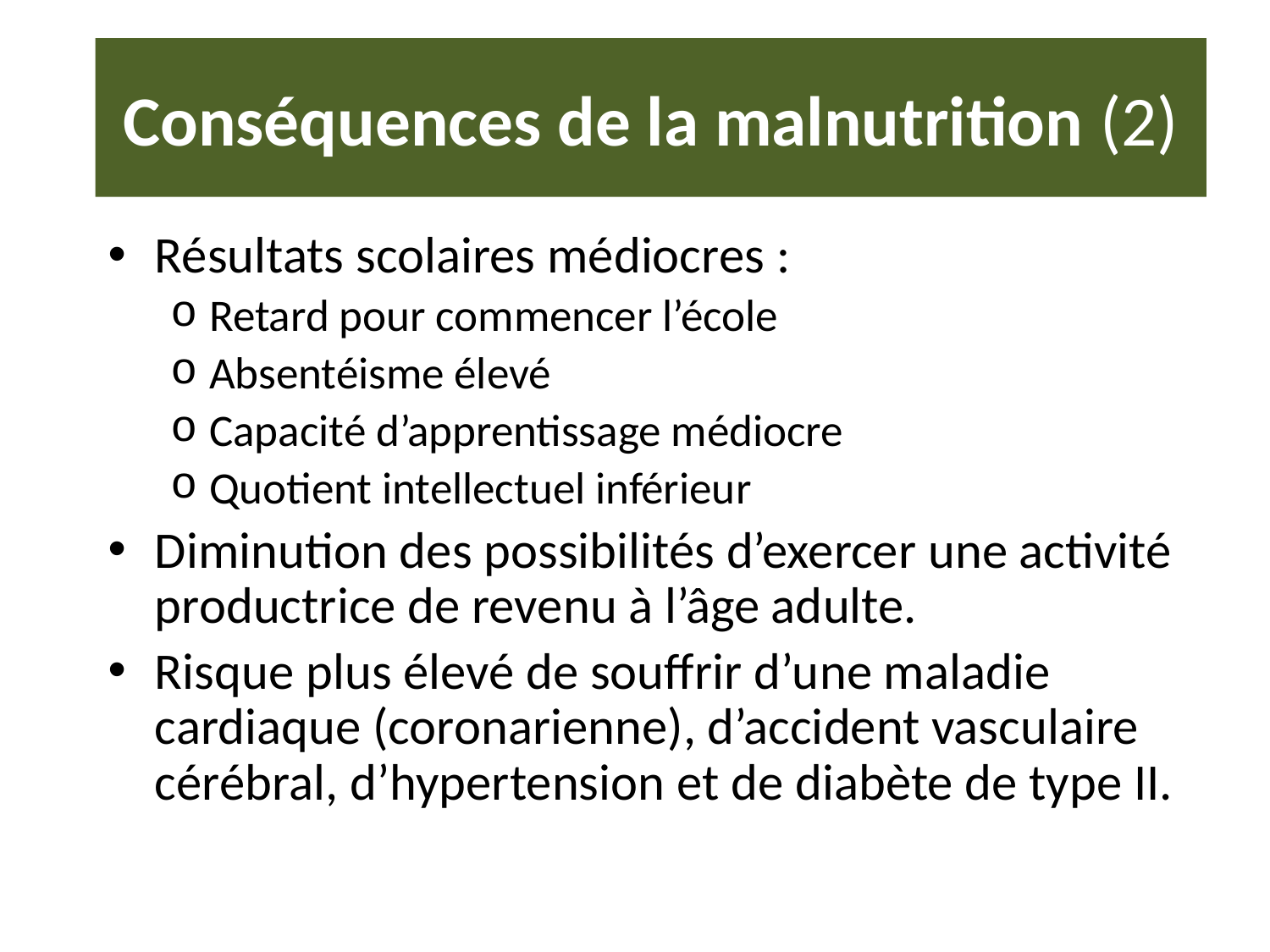

# Conséquences de la malnutrition (2)
Résultats scolaires médiocres :
Retard pour commencer l’école
Absentéisme élevé
Capacité d’apprentissage médiocre
Quotient intellectuel inférieur
Diminution des possibilités d’exercer une activité productrice de revenu à l’âge adulte.
Risque plus élevé de souffrir d’une maladie cardiaque (coronarienne), d’accident vasculaire cérébral, d’hypertension et de diabète de type II.